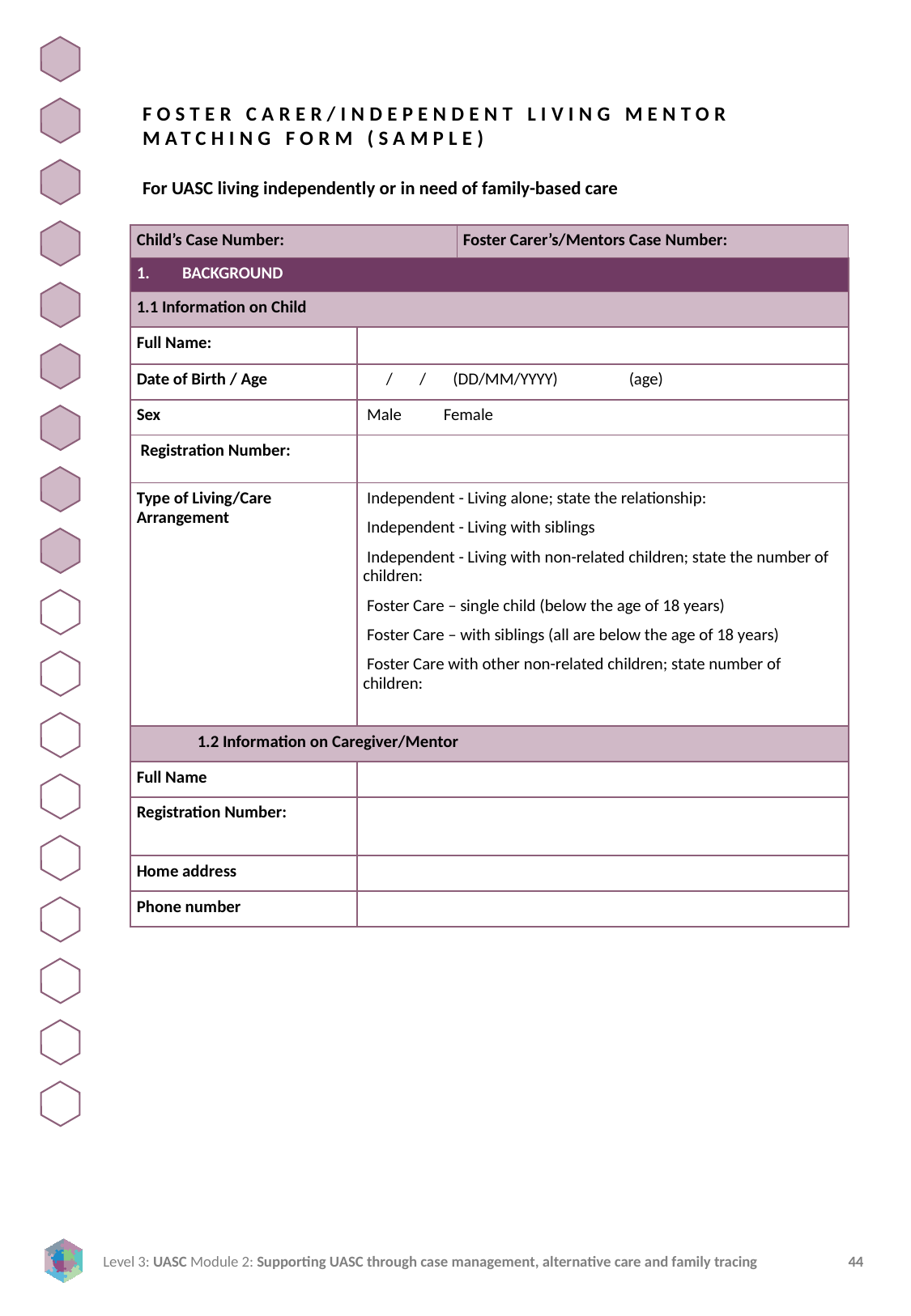

FOSTER CARER/INDEPENDENT LIVING MENTOR MATCHING FORM (SAMPLE)

For UASC living independently or in need of family-based care

| Child’s Case Number: | Foster Carer’s/Mentors Case Number: |
| --- | --- |
| BACKGROUND |
| --- |

| 1.1 Information on Child |  |
| --- | --- |
| Full Name: |  |
| Date of Birth / Age | /       /       (DD/MM/YYYY)       (age) |
| Sex | Male Female |
| Registration Number: |  |
| Type of Living/Care Arrangement | Independent - Living alone; state the relationship:       Independent - Living with siblings Independent - Living with non-related children; state the number of children:       Foster Care – single child (below the age of 18 years) Foster Care – with siblings (all are below the age of 18 years) Foster Care with other non-related children; state number of children: |

| 1.2 Information on Caregiver/Mentor |  |
| --- | --- |
| Full Name |  |
| Registration Number: |  |
| Home address |  |
| Phone number |  |